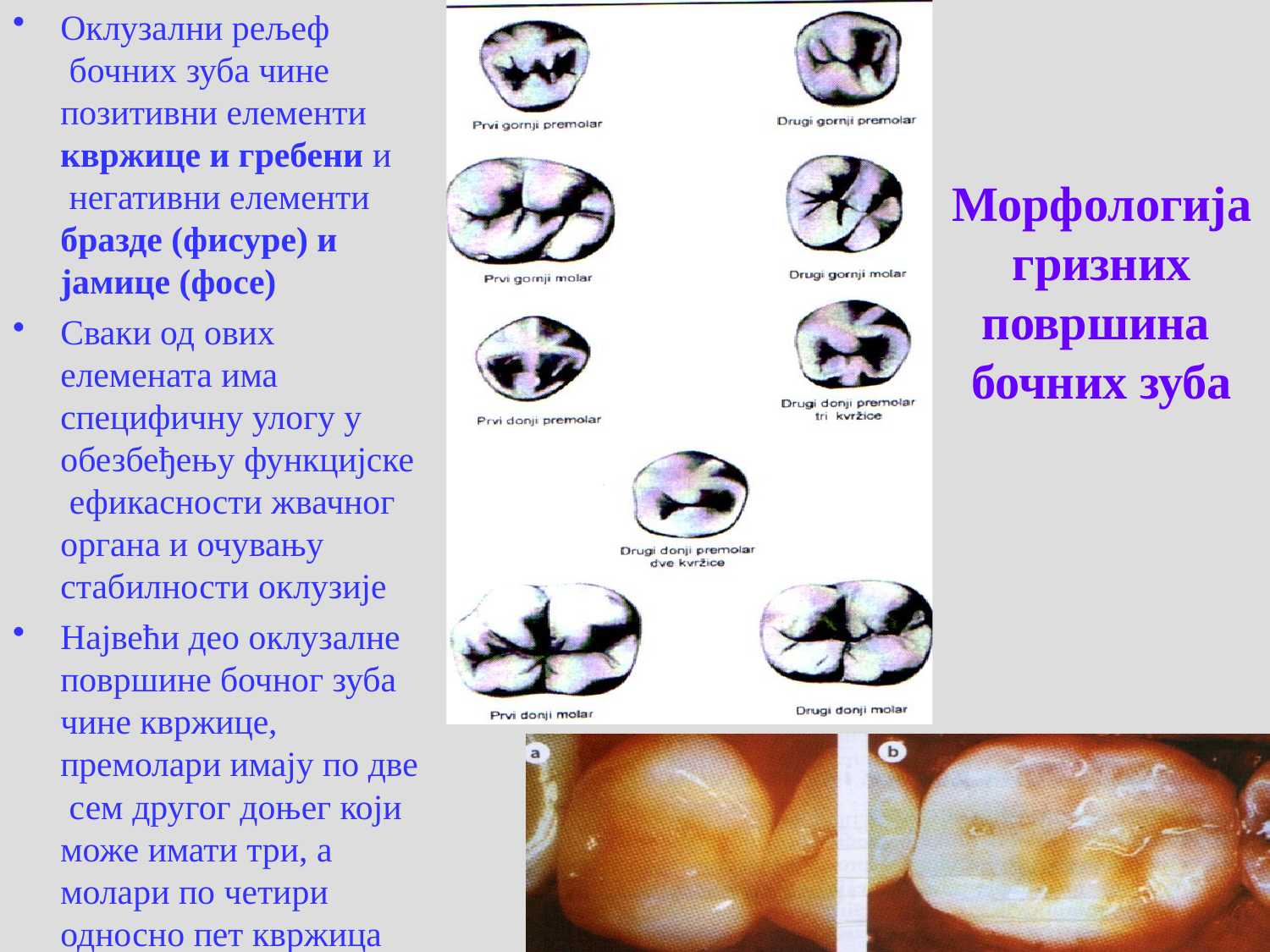

Оклузални рељеф  бочних зуба чине
# позитивни елементи  квржице и гребени и  негативни елементи  бразде (фисуре) и  јамице (фосе)
Морфологија  гризних  површина  бочних зуба
Сваки од ових
елемената има
специфичну улогу у  обезбеђењу функцијске  ефикасности жвачног  органа и очувању
стабилности оклузије
Највећи део оклузалне  површине бочног зуба  чине квржице,  премолари имају по две  сем другог доњег који  може имати три, а
молари по четири  односно пет квржица